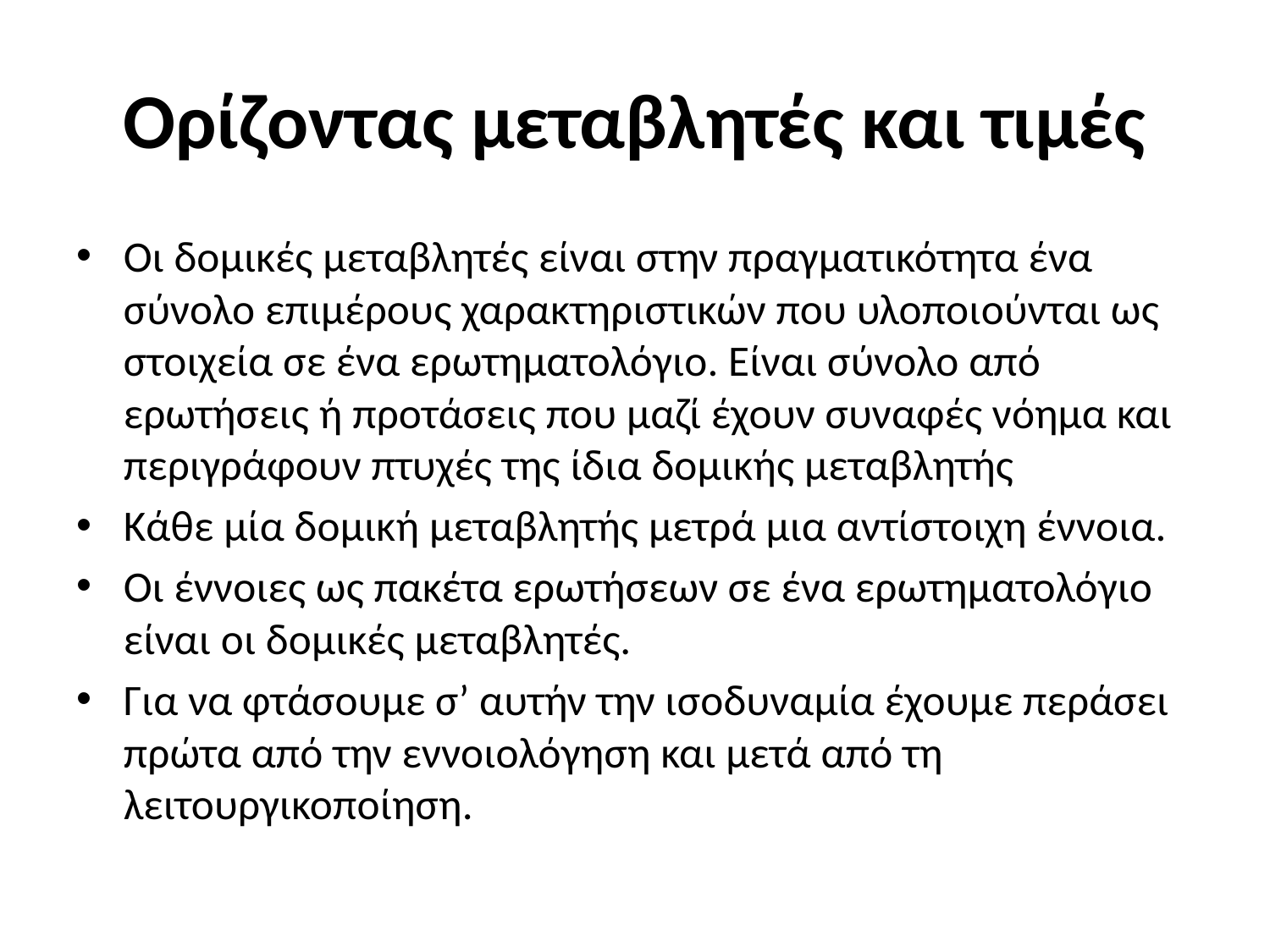

# Ορίζοντας μεταβλητές και τιμές
Οι δομικές μεταβλητές είναι στην πραγματικότητα ένα σύνολο επιμέρους χαρακτηριστικών που υλοποιούνται ως στοιχεία σε ένα ερωτηματολόγιο. Είναι σύνολο από ερωτήσεις ή προτάσεις που μαζί έχουν συναφές νόημα και περιγράφουν πτυχές της ίδια δομικής μεταβλητής
Κάθε μία δομική μεταβλητής μετρά μια αντίστοιχη έννοια.
Οι έννοιες ως πακέτα ερωτήσεων σε ένα ερωτηματολόγιο είναι οι δομικές μεταβλητές.
Για να φτάσουμε σ’ αυτήν την ισοδυναμία έχουμε περάσει πρώτα από την εννοιολόγηση και μετά από τη λειτουργικοποίηση.